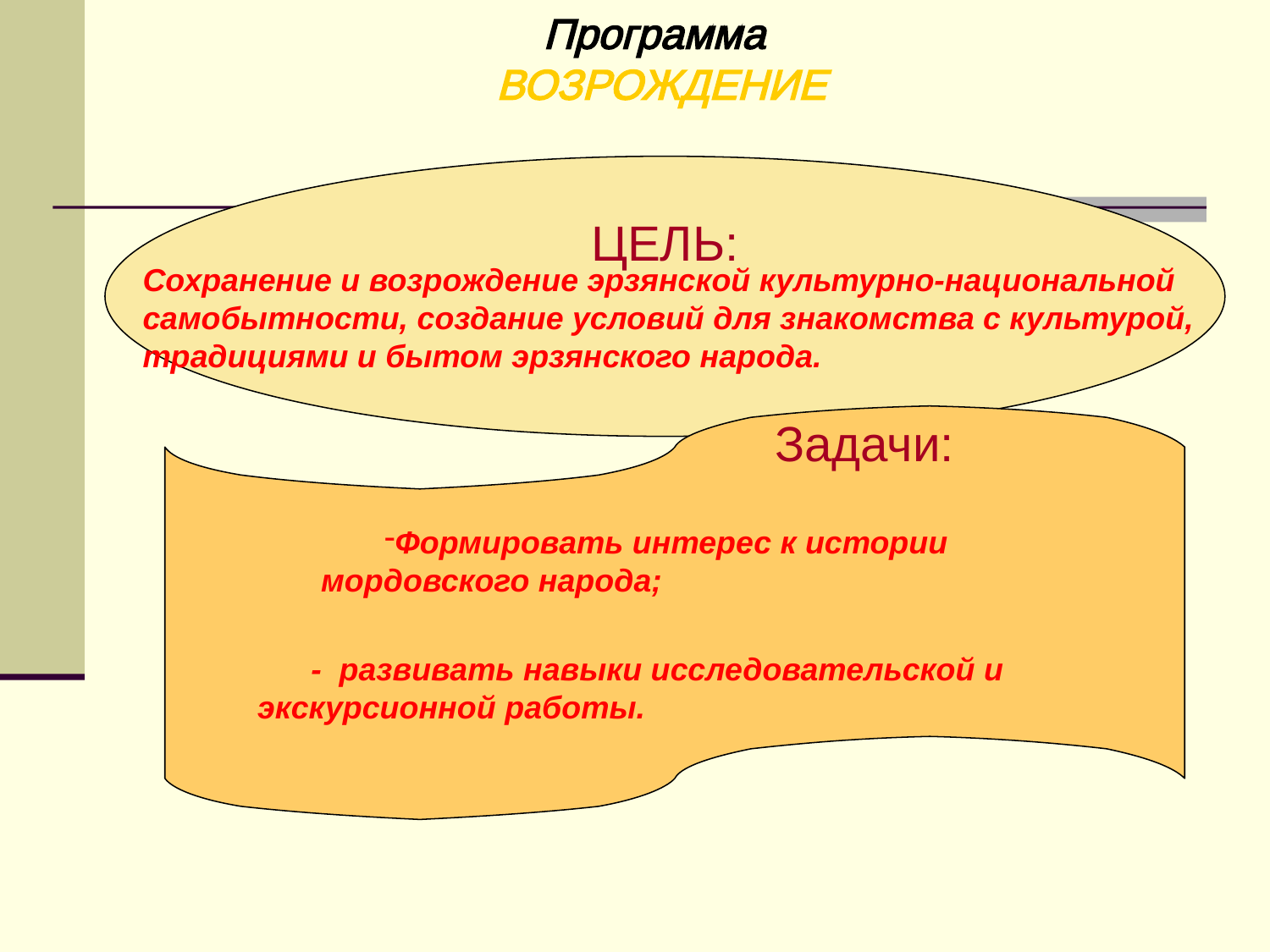

Программа
ВОЗРОЖДЕНИЕ

ЦЕЛЬ:

Сохранение и возрождение эрзянской культурно-национальной
самобытности, создание условий для знакомства с культурой,  традициями и бытом эрзянского народа.

                         Задачи:

Формировать интерес к истории мордовского народа;

      -  развивать навыки исследовательской и экскурсионной работы.